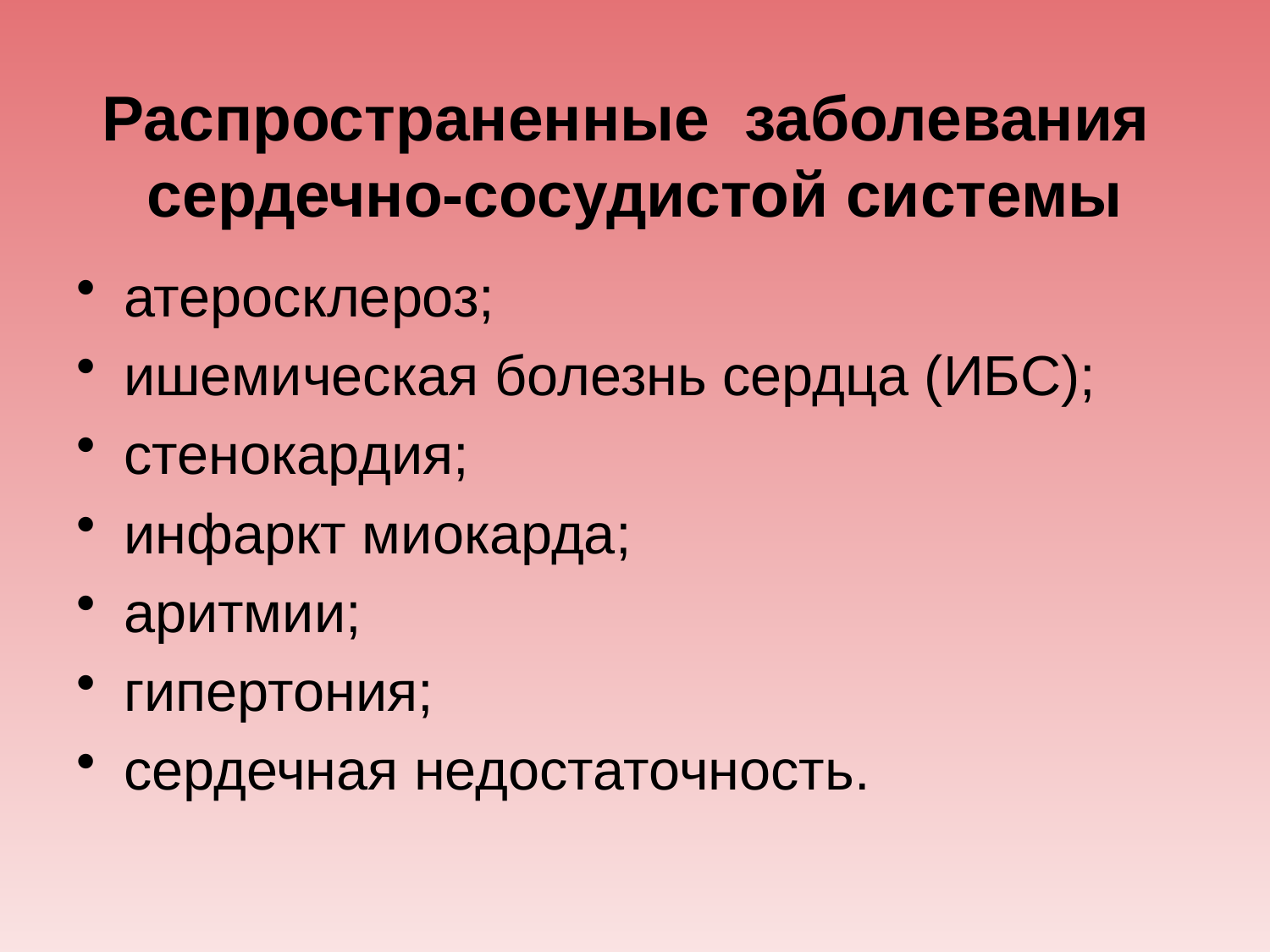

# Распространенные  заболевания сердечно-сосудистой системы
атеросклероз;
ишемическая болезнь сердца (ИБС);
стенокардия;
инфаркт миокарда;
аритмии;
гипертония;
сердечная недостаточность.